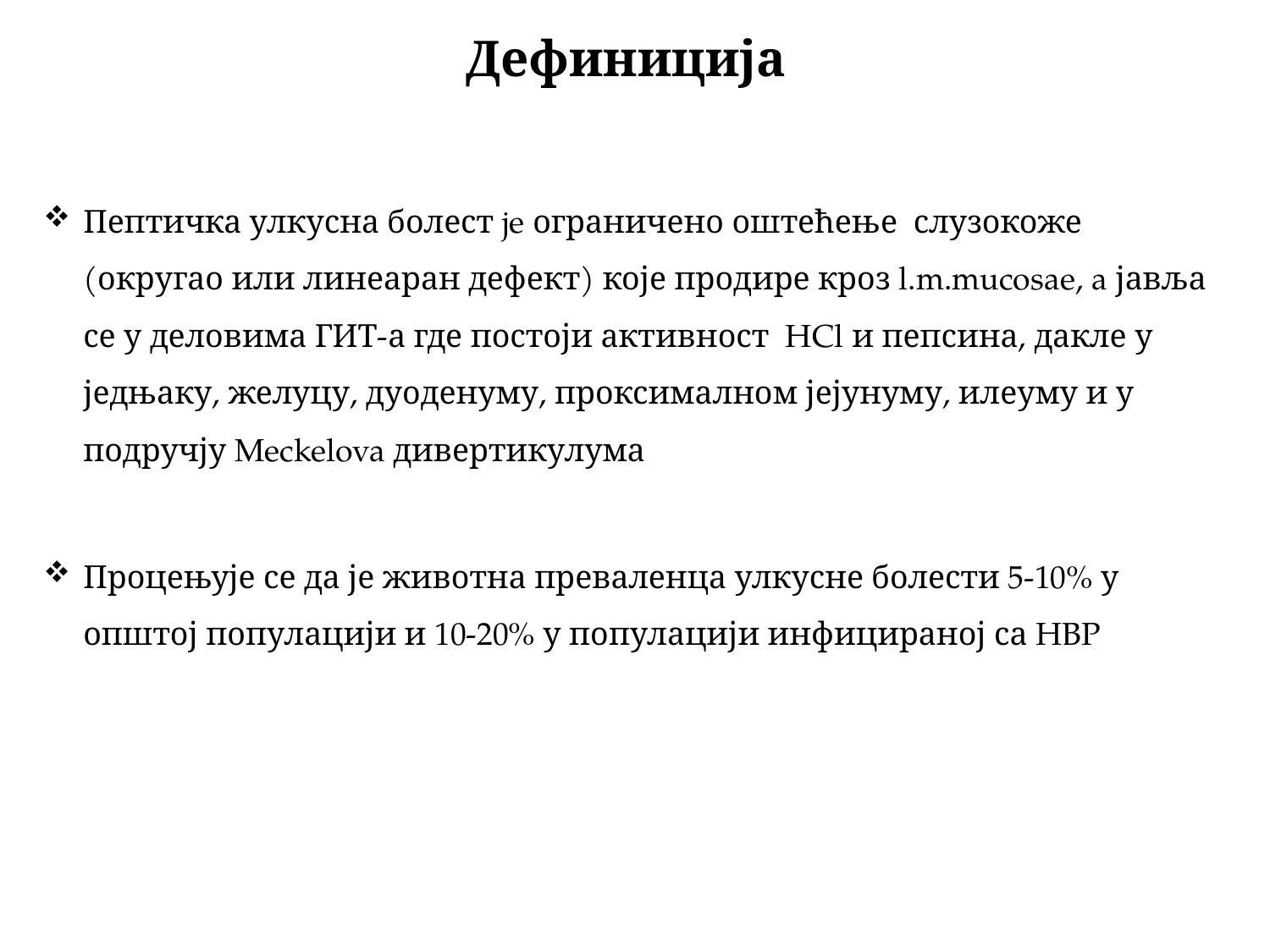

Дефиниција
Пептичка улкусна болест je ограничено оштећење  слузокоже  (округао или линеаран дефект) које продире кроз l.m.mucosae, a јавља се у деловима ГИТ-а где постоји активност  HCl и пепсина, дакле у једњаку, желуцу, дуоденуму, проксималном јејунуму, илеуму и у подручју Meckelova дивертикулума

Процењује се да је животна преваленца улкусне болести 5-10% у општој популацији и 10-20% у популацији инфицираној са HBP